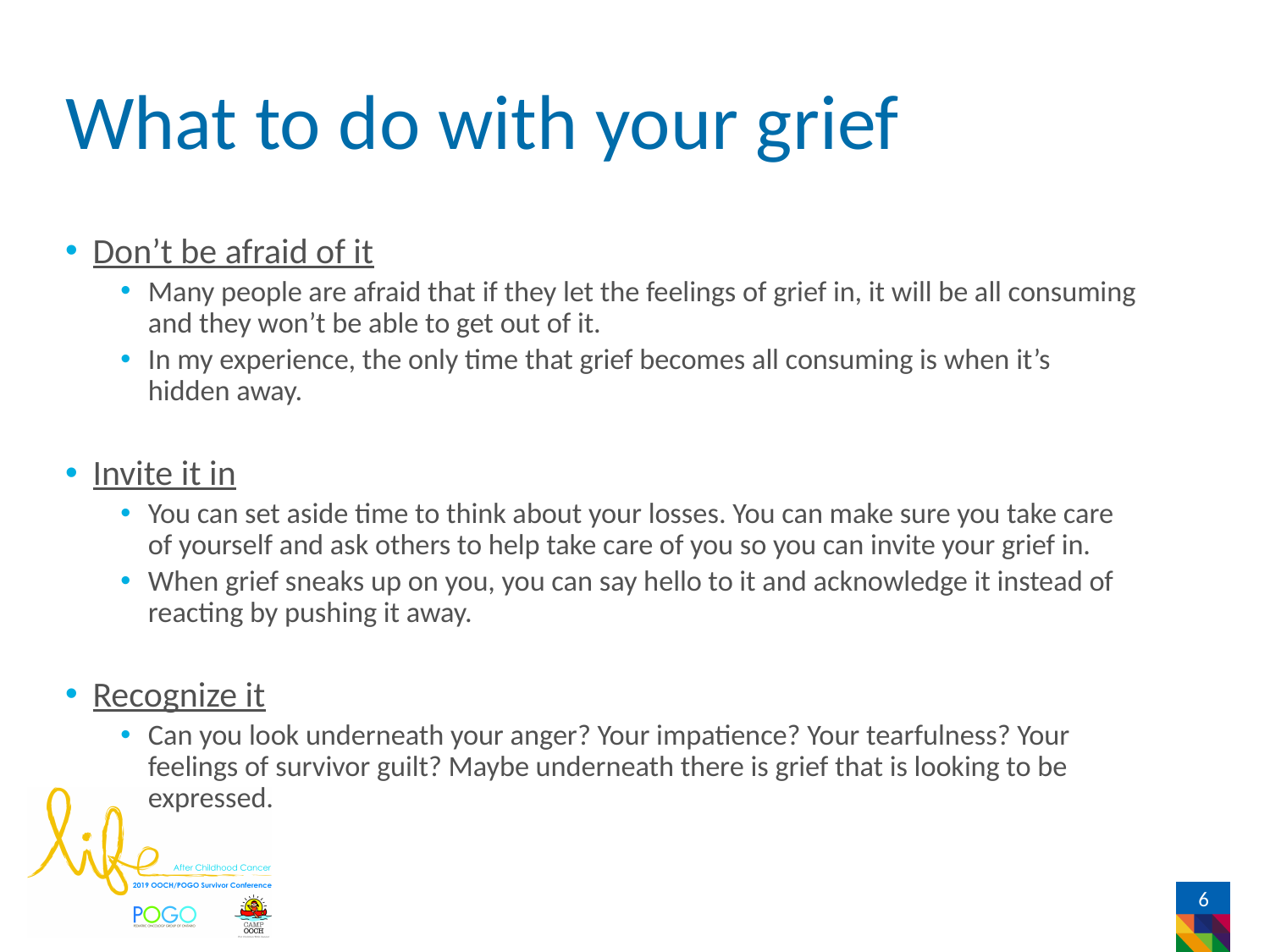

# What to do with your grief
Don’t be afraid of it
Many people are afraid that if they let the feelings of grief in, it will be all consuming and they won’t be able to get out of it.
In my experience, the only time that grief becomes all consuming is when it’s hidden away.

Invite it in
You can set aside time to think about your losses. You can make sure you take care of yourself and ask others to help take care of you so you can invite your grief in.
When grief sneaks up on you, you can say hello to it and acknowledge it instead of reacting by pushing it away.

Recognize it
Can you look underneath your anger? Your impatience? Your tearfulness? Your feelings of survivor guilt? Maybe underneath there is grief that is looking to be expressed.